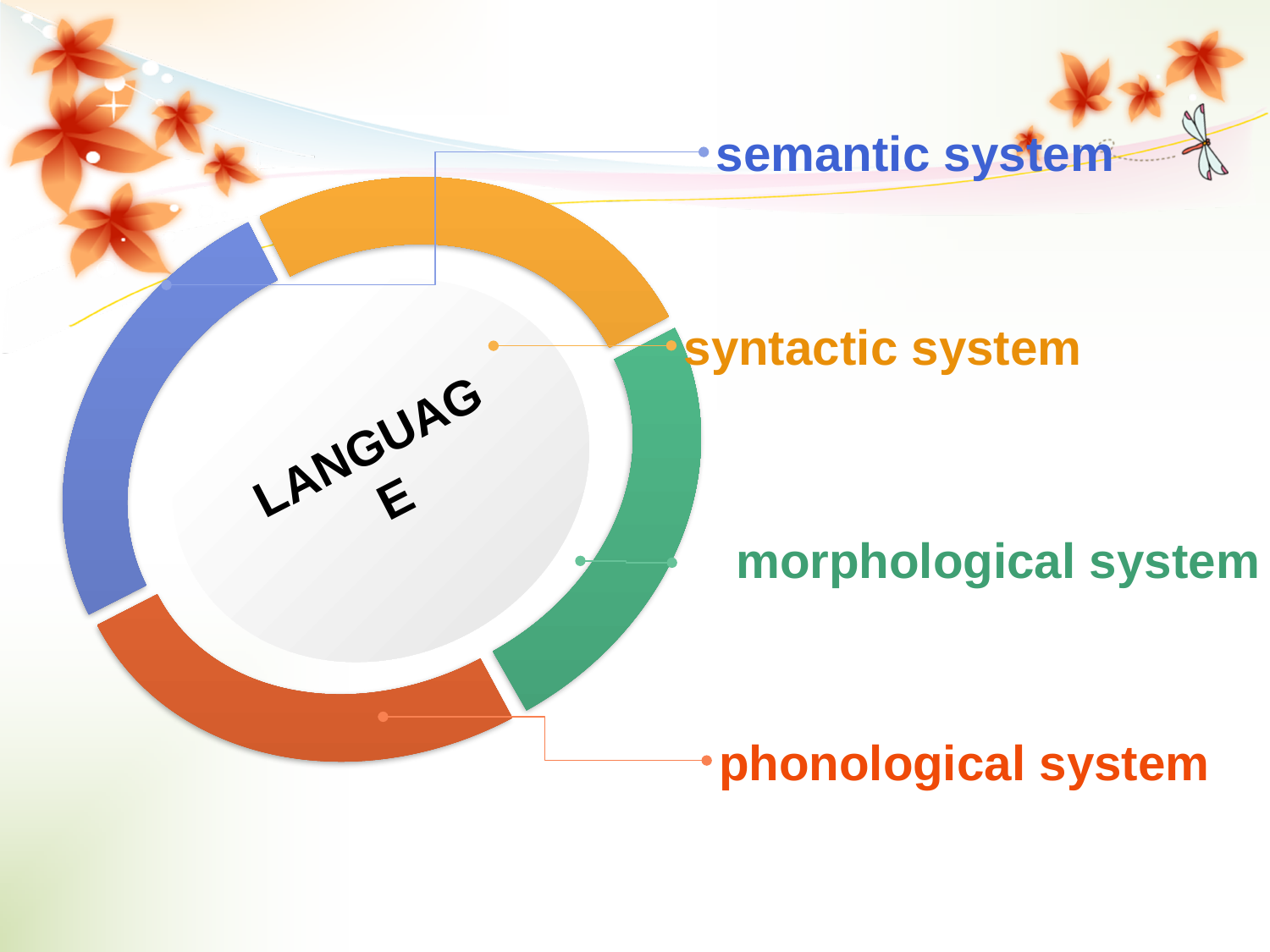

semantic system

LANGUAGE
syntactic system
morphological system
phonological system